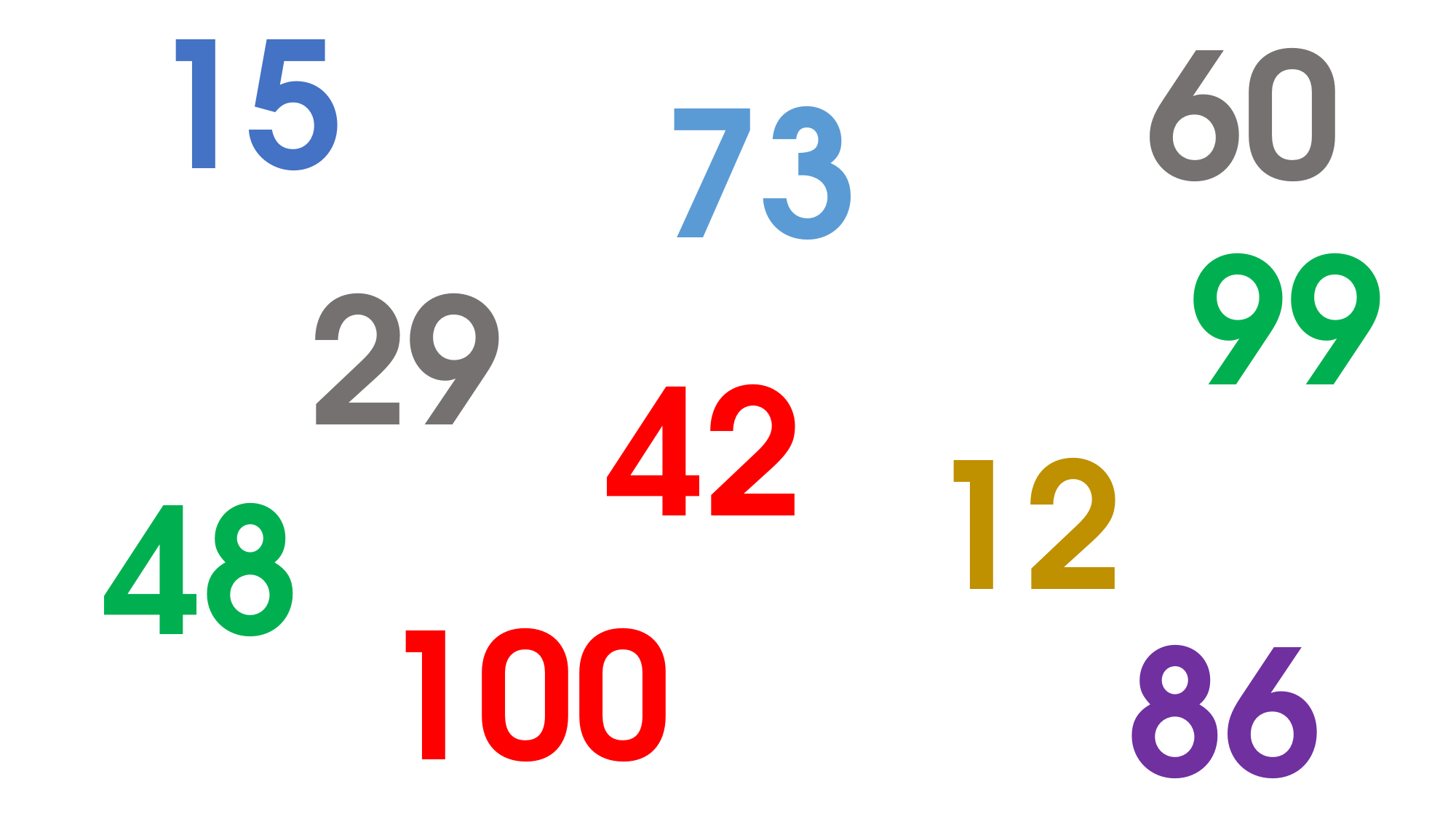

60
15
73
99
29
42
12
48
100
 86